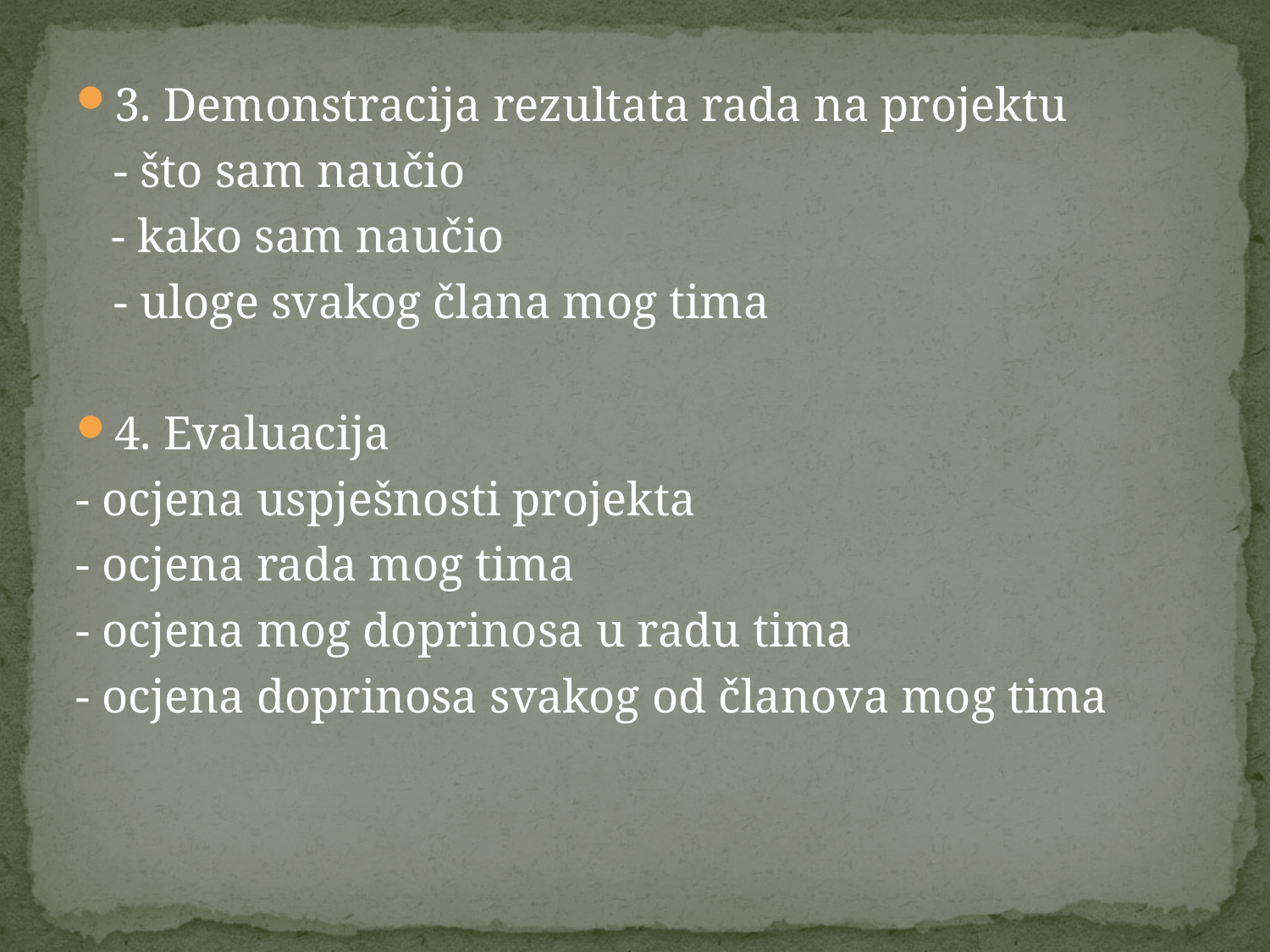

3. Demonstracija rezultata rada na projektu
	- što sam naučio
   - kako sam naučio
	- uloge svakog člana mog tima

4. Evaluacija
- ocjena uspješnosti projekta
- ocjena rada mog tima
- ocjena mog doprinosa u radu tima
- ocjena doprinosa svakog od članova mog tima